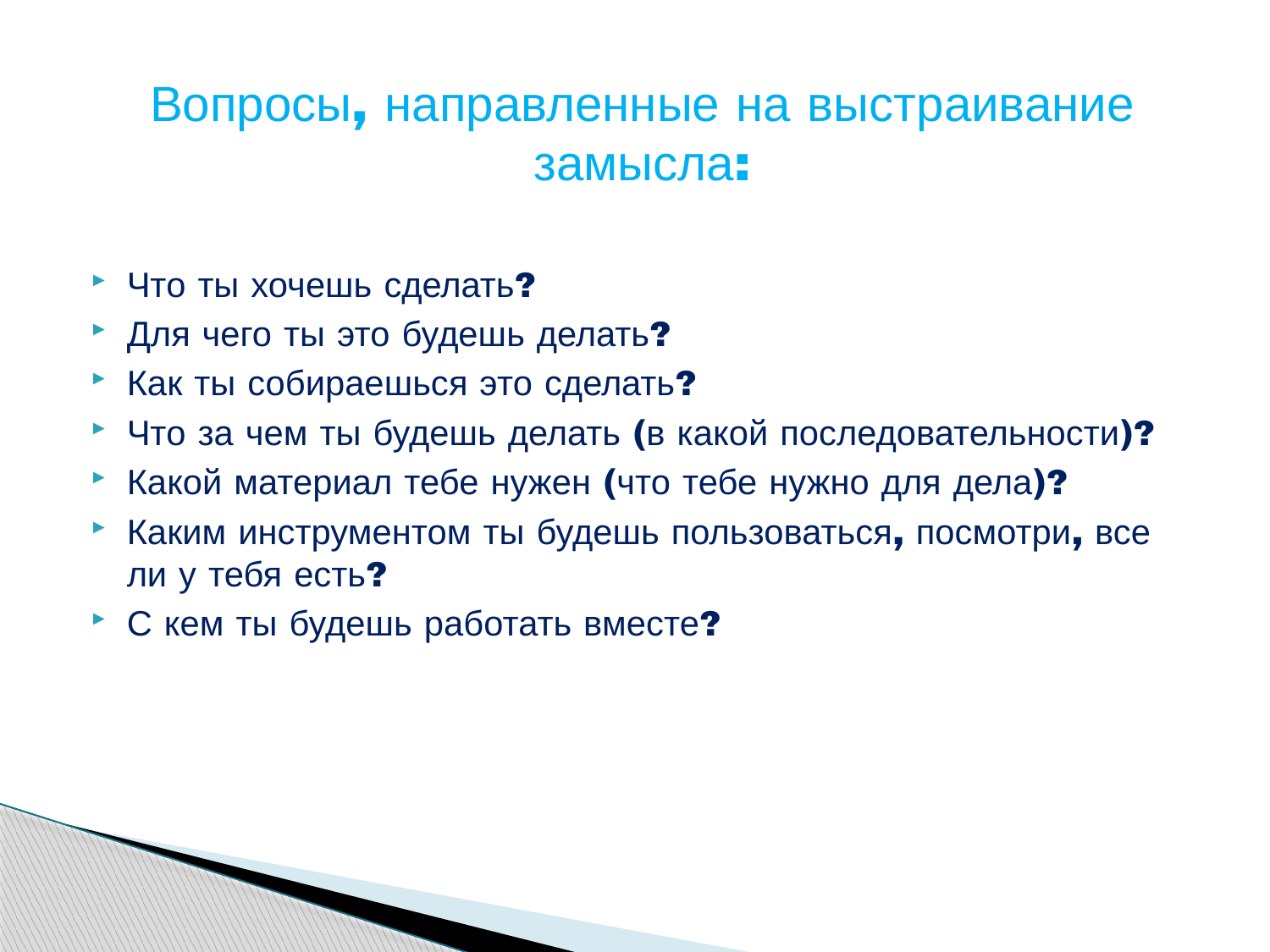

Вопросы, направленные на выстраивание замысла:

Что ты хочешь сделать?
Для чего ты это будешь делать?
Как ты собираешься это сделать?
Что за чем ты будешь делать (в какой последовательности)?
Какой материал тебе нужен (что тебе нужно для дела)?
Каким инструментом ты будешь пользоваться, посмотри, все ли у тебя есть?
С кем ты будешь работать вместе?